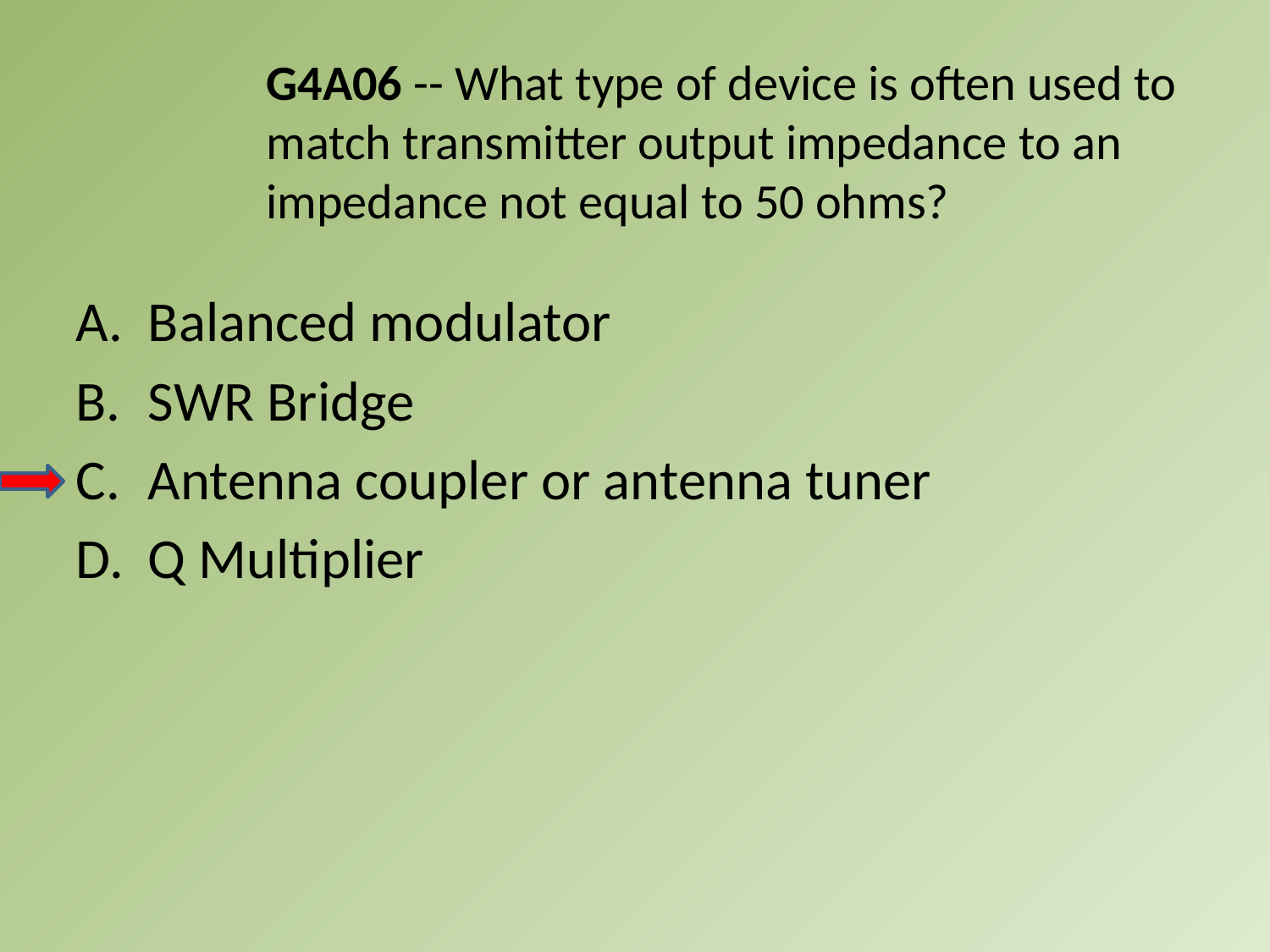

G4A06 -- What type of device is often used to match transmitter output impedance to an impedance not equal to 50 ohms?
A.	Balanced modulator
B.	SWR Bridge
C.	Antenna coupler or antenna tuner
D.	Q Multiplier